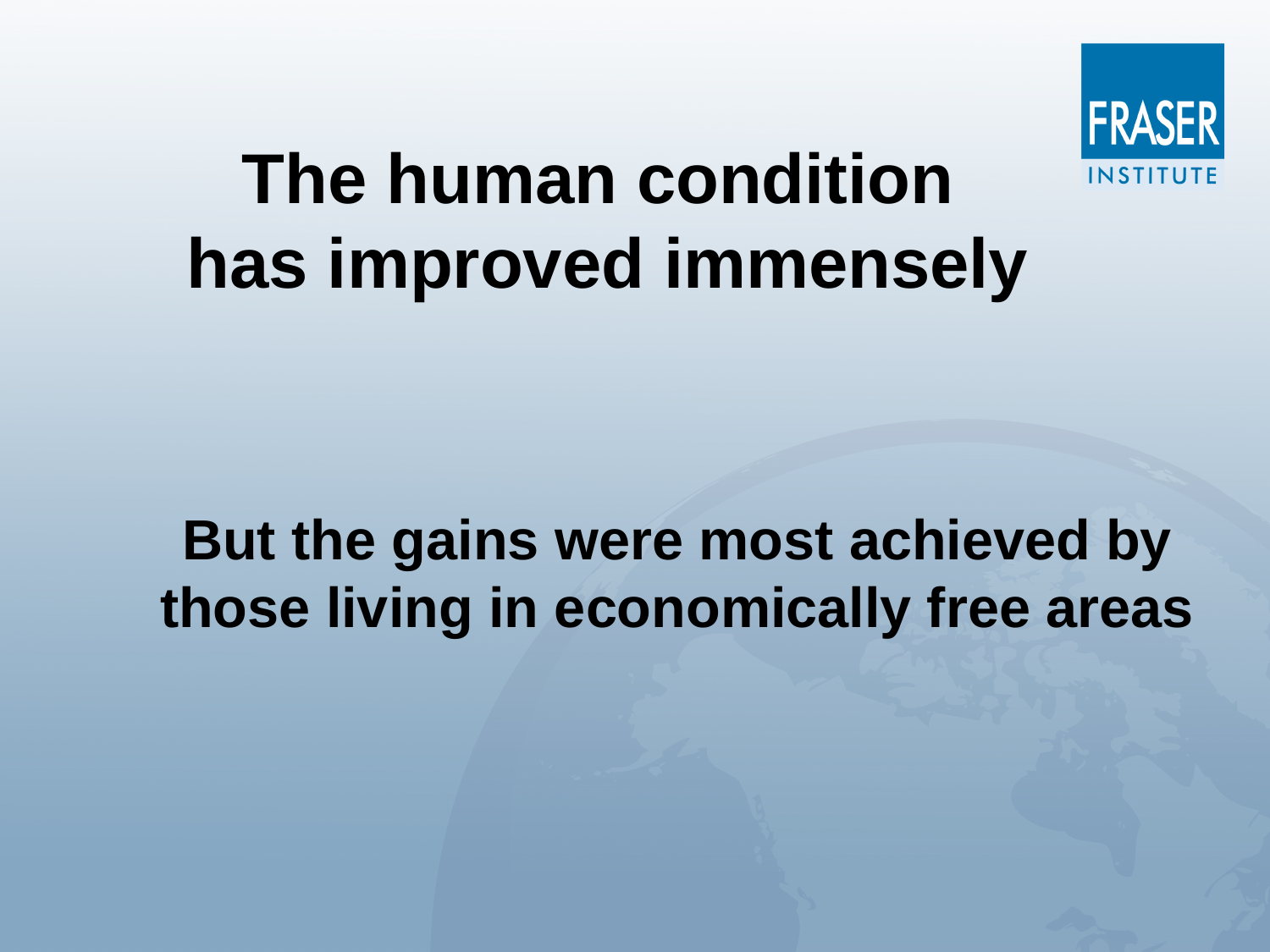

The human condition
has improved immensely
But the gains were most achieved by those living in economically free areas